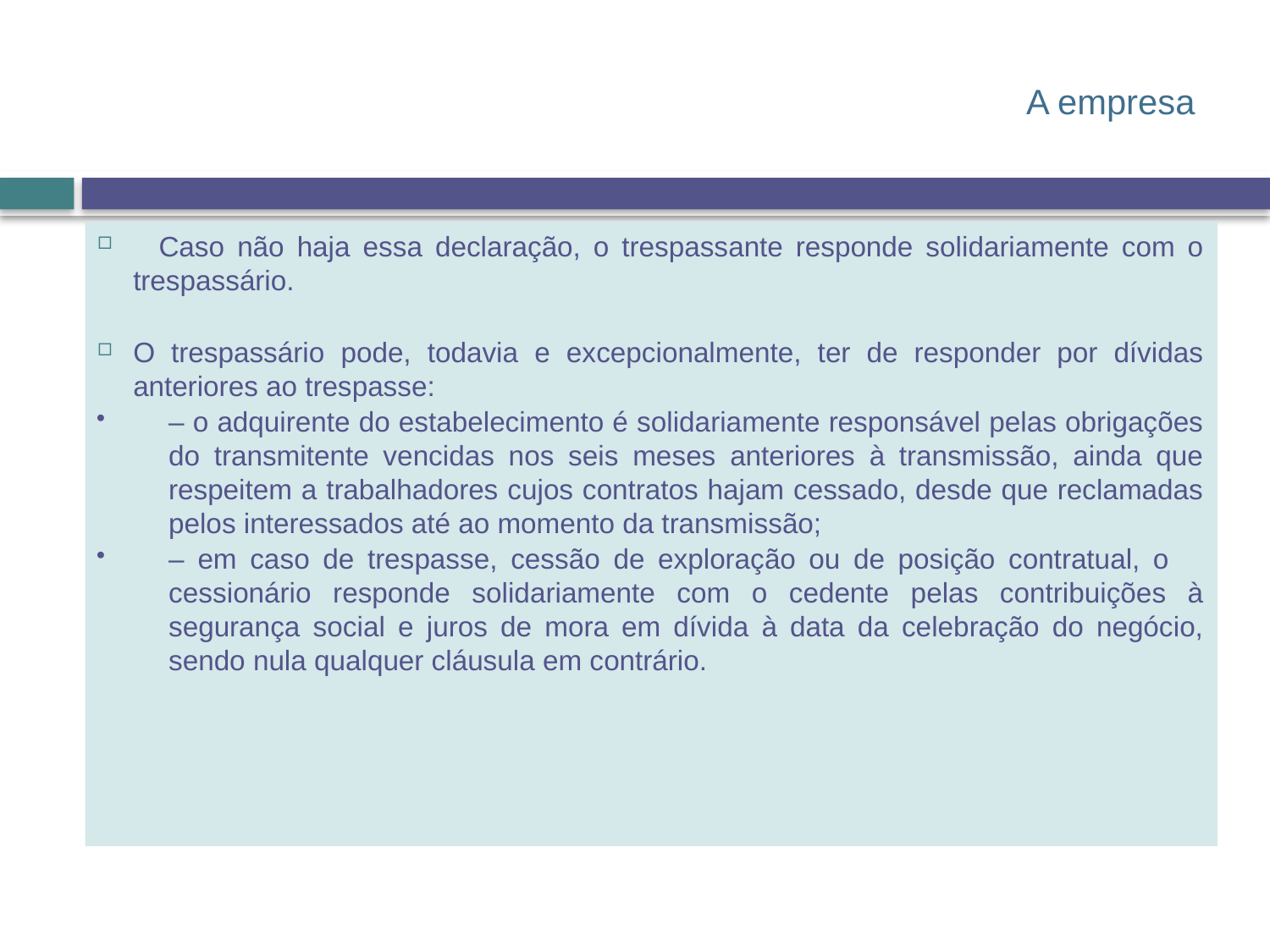

# A empresa
  Caso não haja essa declaração, o trespassante responde solidariamente com o trespassário.

O trespassário pode, todavia e excepcionalmente, ter de responder por dívidas anteriores ao trespasse:
– o adquirente do estabelecimento é solidariamente responsável pelas obrigações do transmitente vencidas nos seis meses anteriores à transmissão, ainda que respeitem a trabalhadores cujos contratos hajam cessado, desde que reclamadas pelos interessados até ao momento da transmissão;
– em caso de trespasse, cessão de exploração ou de posição contratual, o 	cessionário responde solidariamente com o cedente pelas contribuições à segurança social e juros de mora em dívida à data da celebração do negócio, sendo nula qualquer cláusula em contrário.